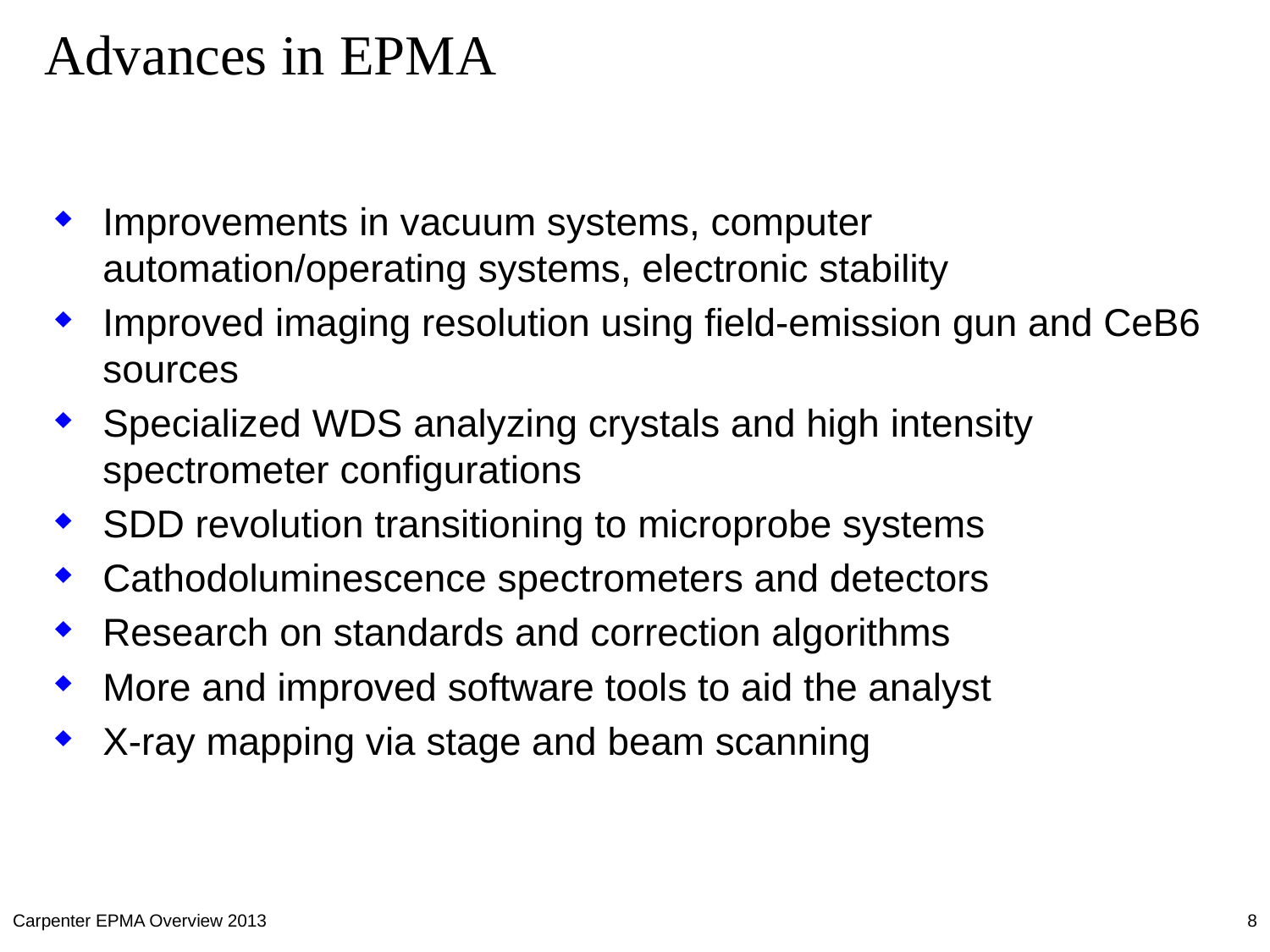

# Advances in EPMA
Improvements in vacuum systems, computer automation/operating systems, electronic stability
Improved imaging resolution using field-emission gun and CeB6 sources
Specialized WDS analyzing crystals and high intensity spectrometer configurations
SDD revolution transitioning to microprobe systems
Cathodoluminescence spectrometers and detectors
Research on standards and correction algorithms
More and improved software tools to aid the analyst
X-ray mapping via stage and beam scanning
Carpenter EPMA Overview 2013
8